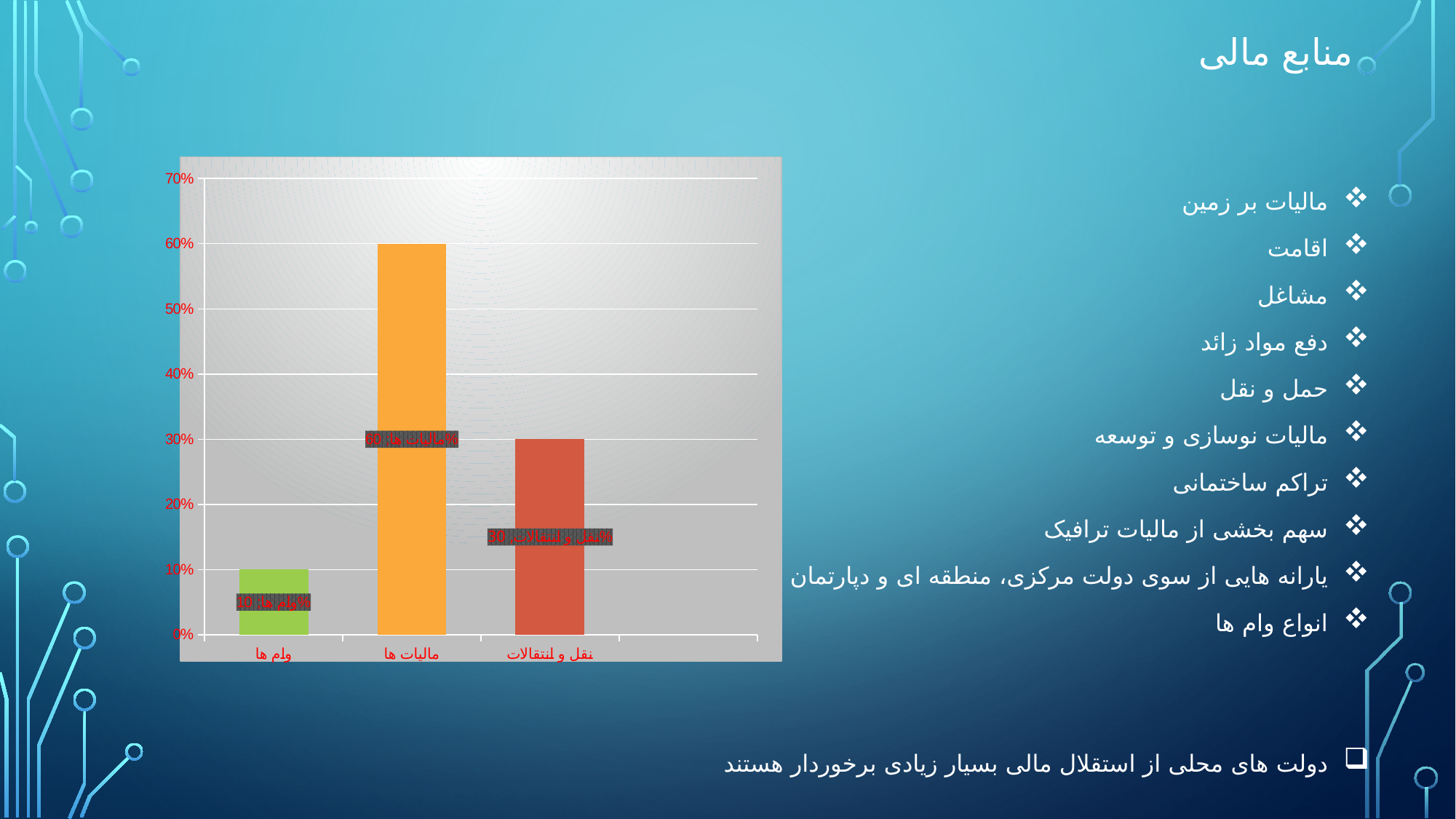

# منابع مالی

### Chart

| Category | Sales |
|---|---|
| وام ها | 0.1 |
| مالیات ها | 0.6 |
| نقل و انتقالات | 0.3 |
مالیات بر زمین
اقامت
مشاغل
دفع مواد زائد
حمل و نقل
مالیات نوسازی و توسعه
تراکم ساختمانی
سهم بخشی از مالیات ترافیک
یارانه هایی از سوی دولت مرکزی، منطقه ای و دپارتمان ها
انواع وام ها

دولت های محلی از استقلال مالی بسیار زیادی برخوردار هستند